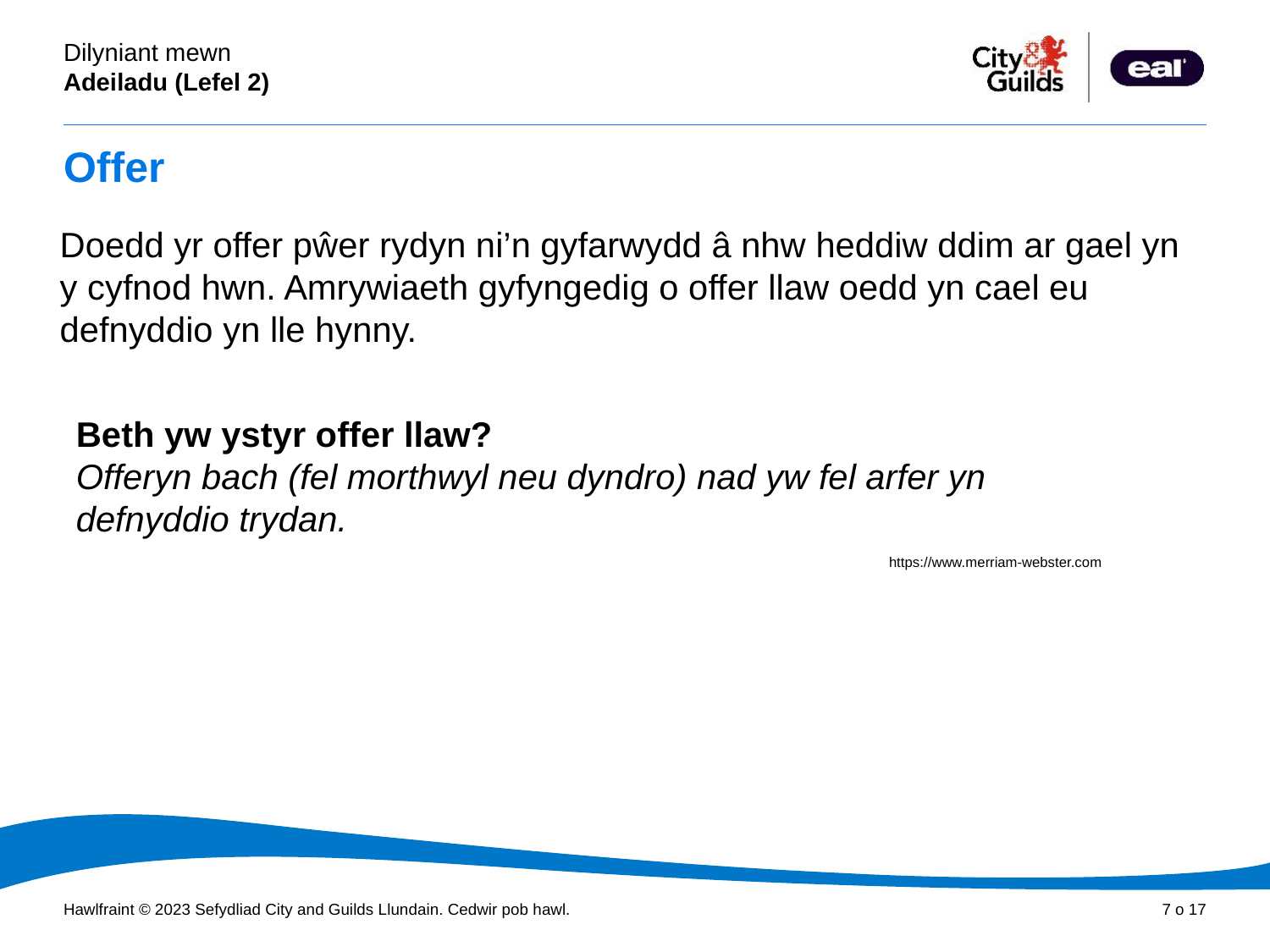

# Offer
Doedd yr offer pŵer rydyn ni’n gyfarwydd â nhw heddiw ddim ar gael yn y cyfnod hwn. Amrywiaeth gyfyngedig o offer llaw oedd yn cael eu defnyddio yn lle hynny.
Beth yw ystyr offer llaw?
Offeryn bach (fel morthwyl neu dyndro) nad yw fel arfer yn defnyddio trydan.
https://www.merriam-webster.com